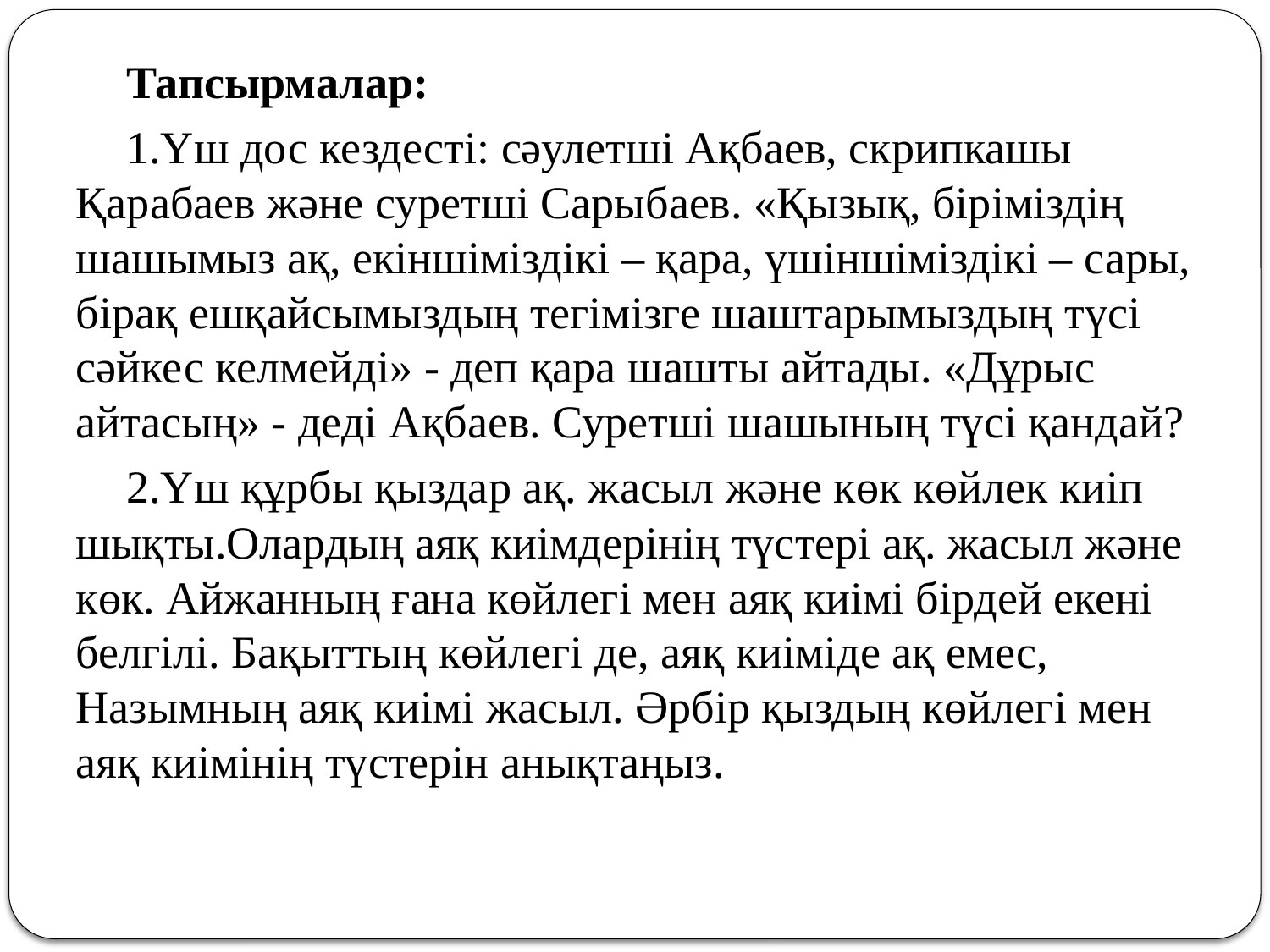

Тапсырмалар:
1.Үш дос кездесті: сәулетші Ақбаев, скрипкашы Қарабаев және суретші Сарыбаев. «Қызық, біріміздің шашымыз ақ, екіншіміздікі – қара, үшіншіміздікі – сары, бірақ ешқайсымыздың тегімізге шаштарымыздың түсі сәйкес келмейді» - деп қара шашты айтады. «Дұрыс айтасың» - деді Ақбаев. Суретші шашының түсі қандай?
2.Үш құрбы қыздар ақ. жасыл және көк көйлек киіп шықты.Олардың аяқ киімдерінің түстері ақ. жасыл және көк. Айжанның ғана көйлегі мен аяқ киімі бірдей екені белгілі. Бақыттың көйлегі де, аяқ киіміде ақ емес, Назымның аяқ киімі жасыл. Әрбір қыздың көйлегі мен аяқ киімінің түстерін анықтаңыз.